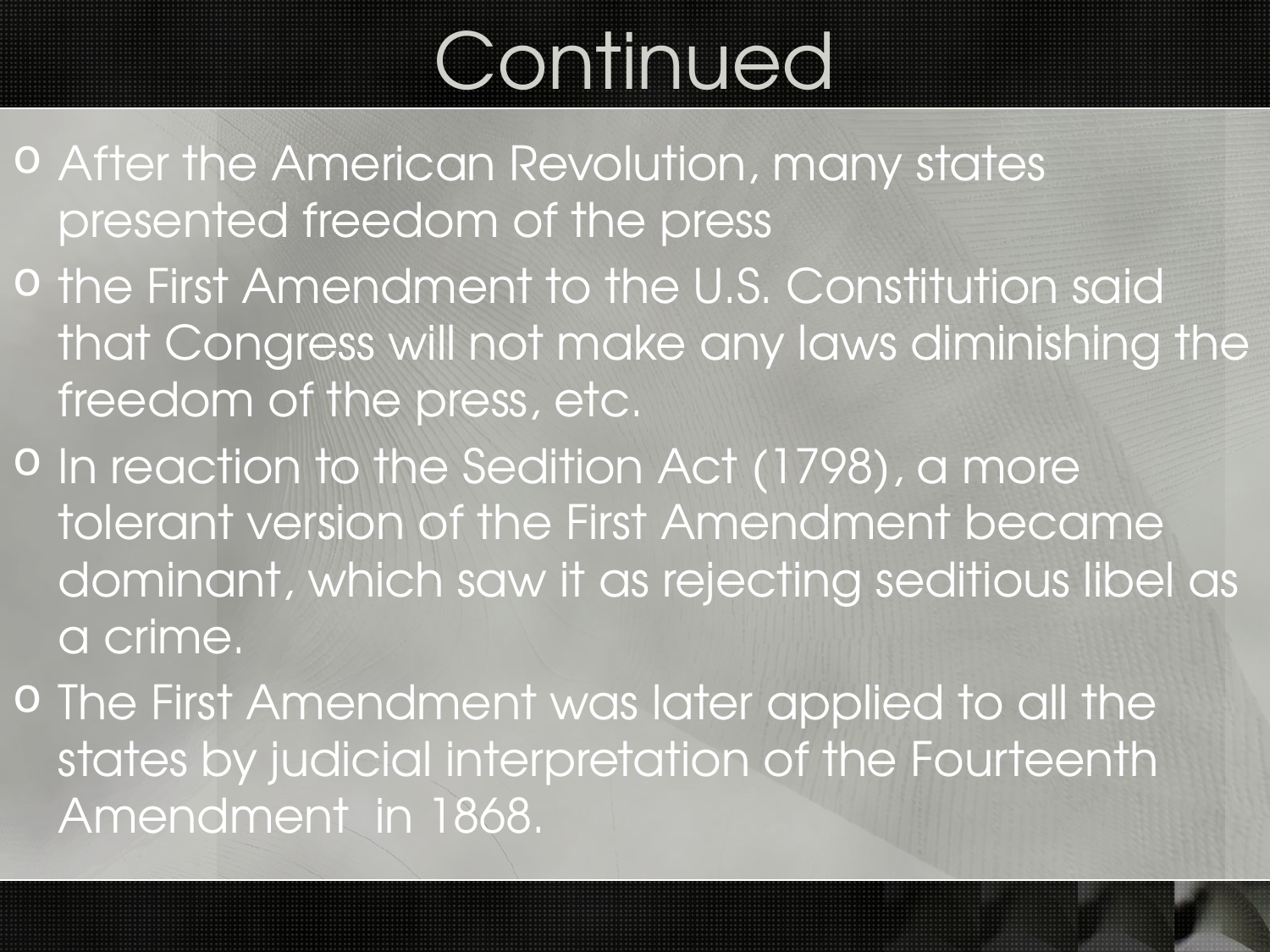

# Continued
After the American Revolution, many states presented freedom of the press
the First Amendment to the U.S. Constitution said that Congress will not make any laws diminishing the freedom of the press, etc.
In reaction to the Sedition Act (1798), a more tolerant version of the First Amendment became dominant, which saw it as rejecting seditious libel as a crime.
The First Amendment was later applied to all the states by judicial interpretation of the Fourteenth Amendment  in 1868.